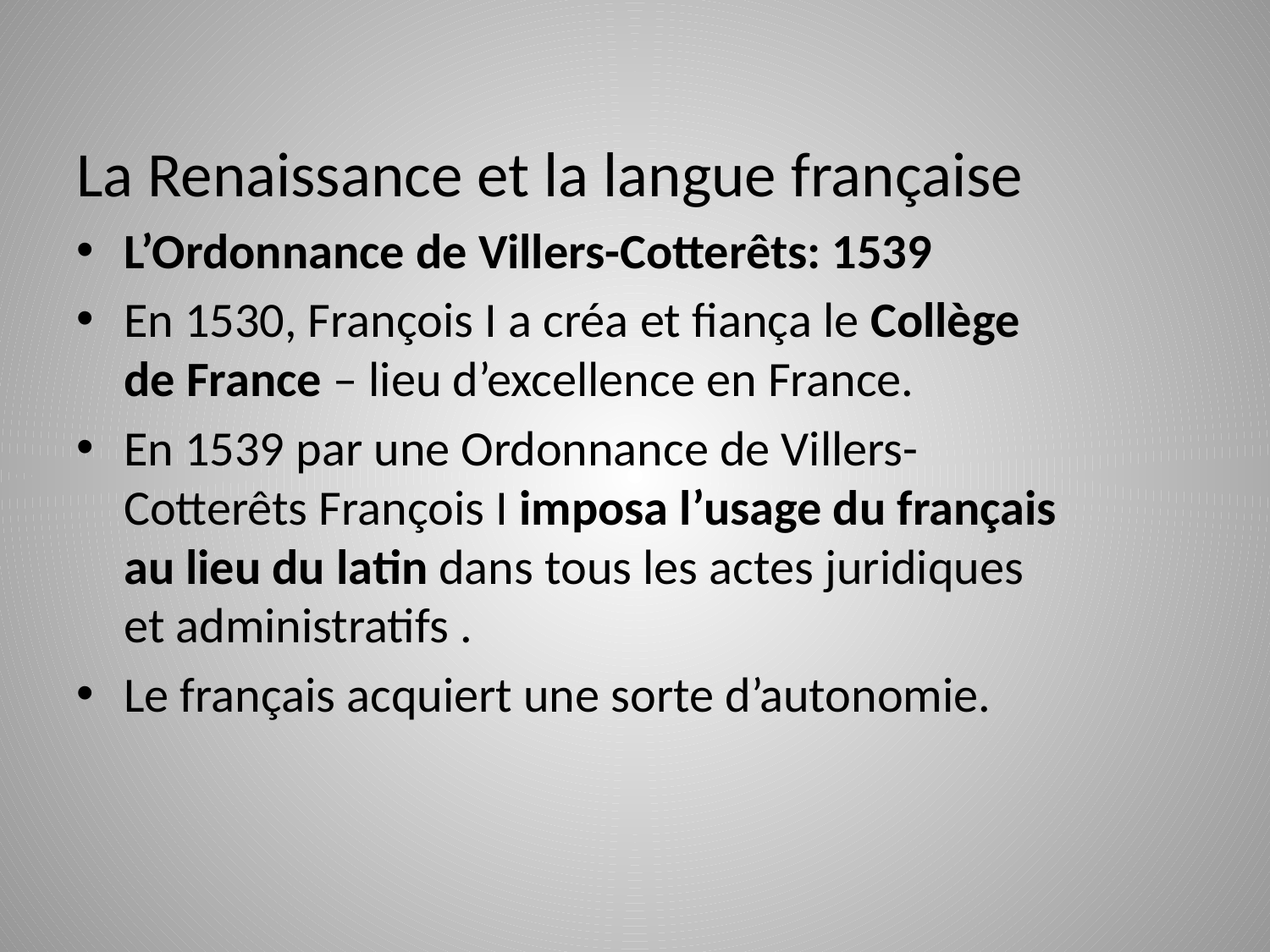

La Renaissance et la langue française
L’Ordonnance de Villers-Cotterêts: 1539
En 1530, François I a créa et fiança le Collège de France – lieu d’excellence en France.
En 1539 par une Ordonnance de Villers-Cotterêts François I imposa l’usage du français au lieu du latin dans tous les actes juridiques et administratifs .
Le français acquiert une sorte d’autonomie.